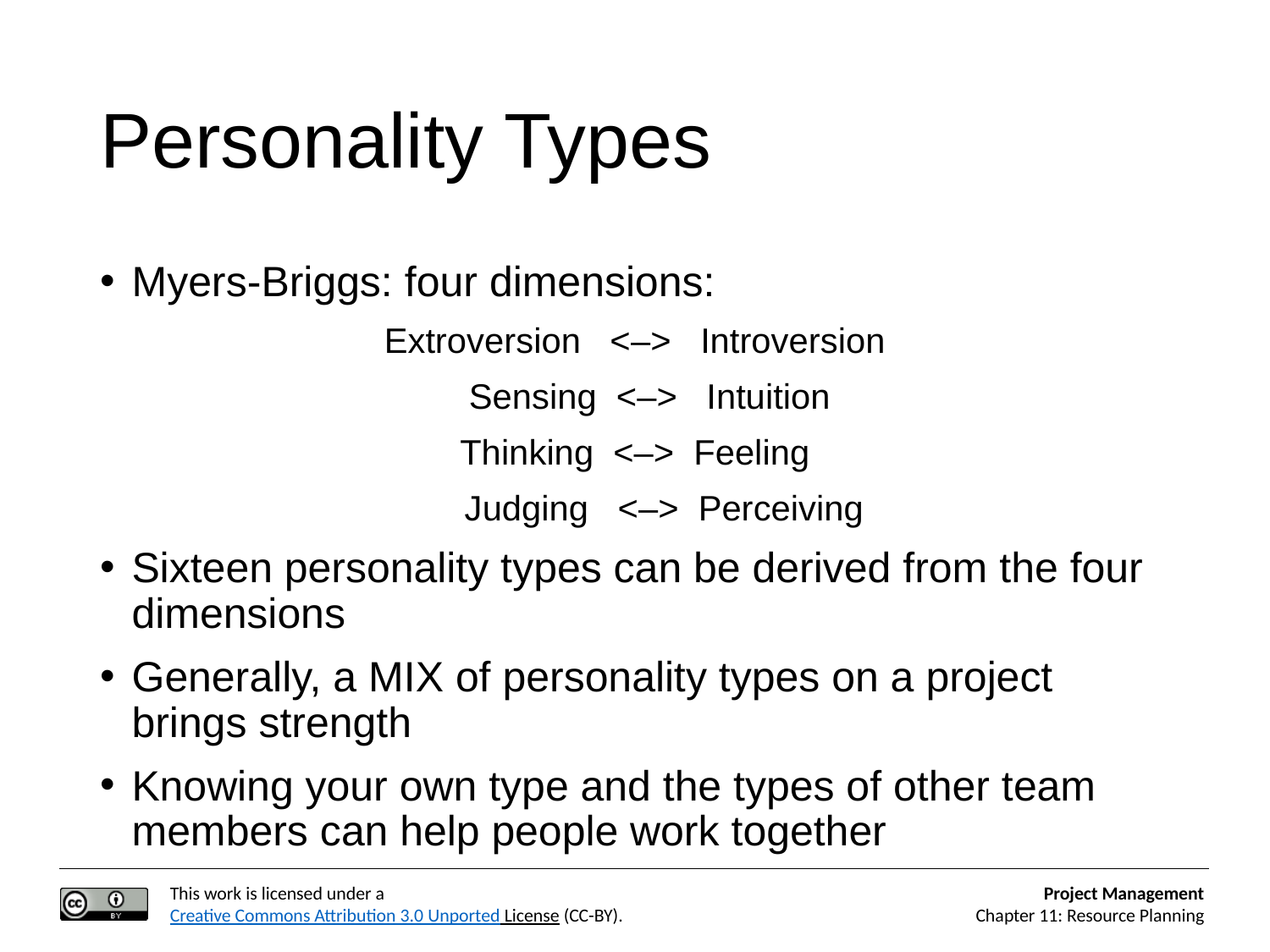

# Personality Types
Myers-Briggs: four dimensions:
Extroversion   <–>   Introversion
   Sensing  <–>   Intuition
Thinking  <–>  Feeling
      Judging   <–>  Perceiving
Sixteen personality types can be derived from the four dimensions
Generally, a MIX of personality types on a project brings strength
Knowing your own type and the types of other team members can help people work together